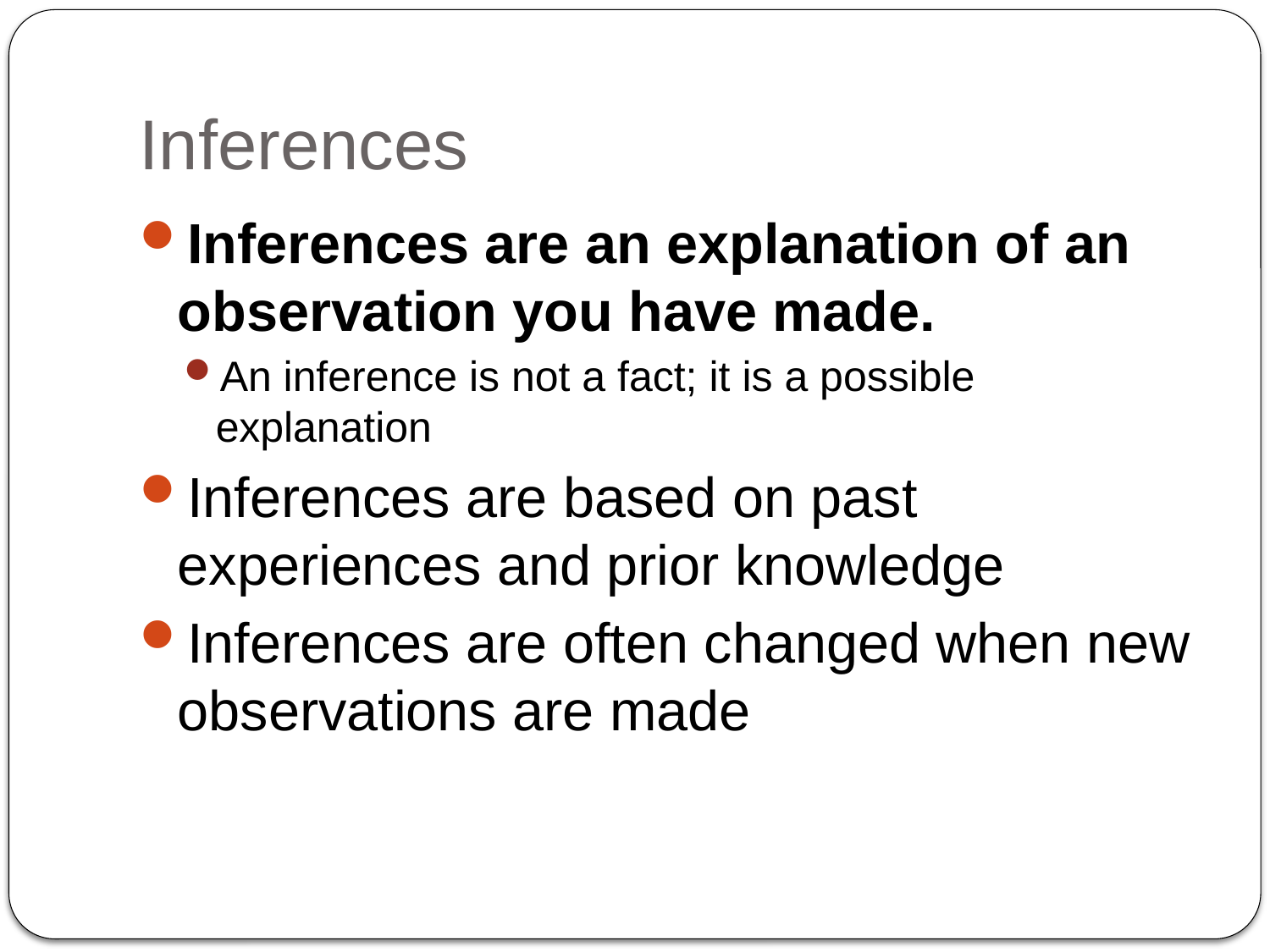

# Inferences
Inferences are an explanation of an observation you have made.
An inference is not a fact; it is a possible explanation
Inferences are based on past experiences and prior knowledge
Inferences are often changed when new observations are made